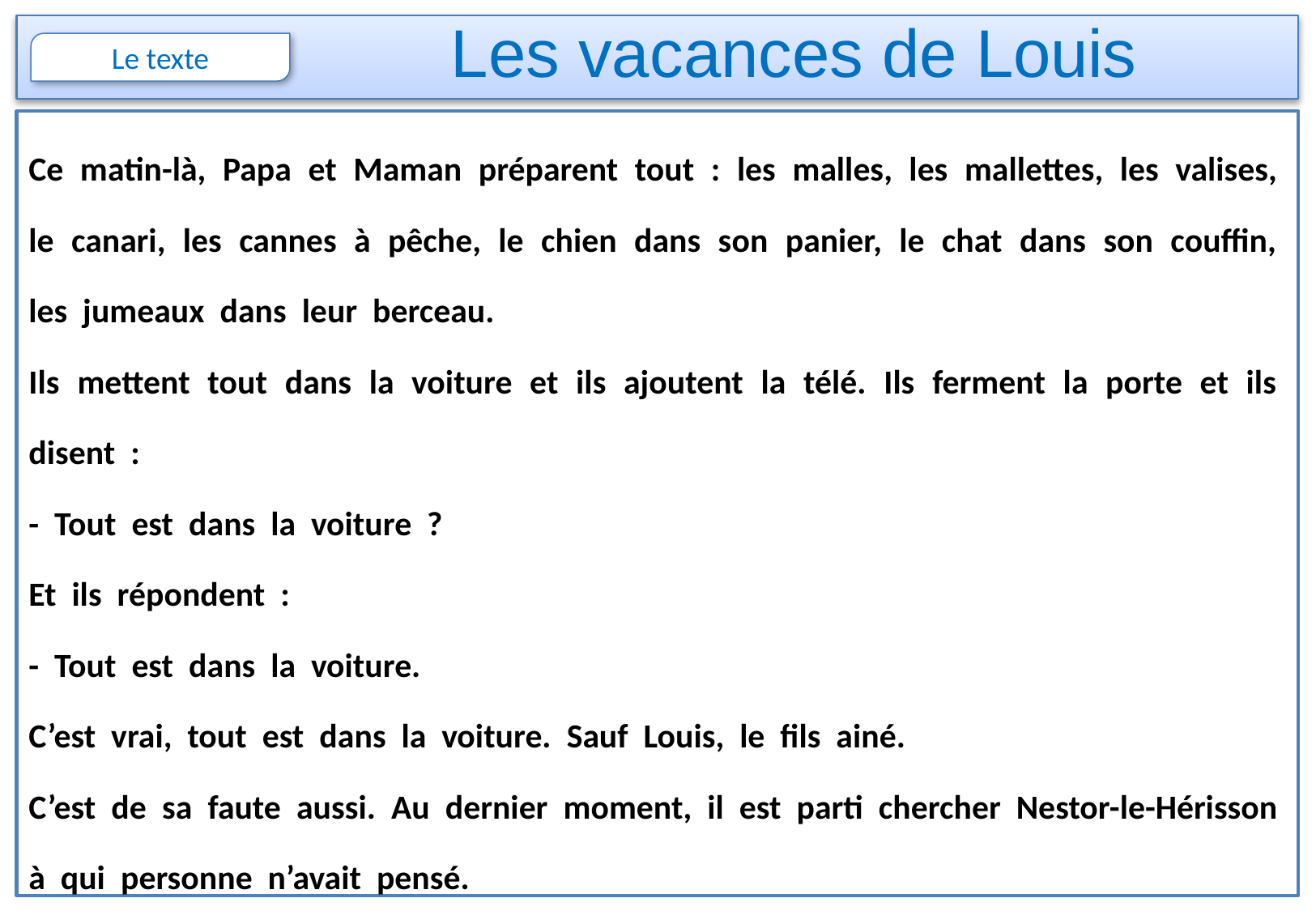

# Les vacances de Louis
Ce  matin-là,  Papa  et  Maman  préparent  tout  :  les  malles,  les  mallettes,  les  valises,  le  canari,  les  cannes  à  pêche,  le  chien  dans  son  panier,  le  chat  dans  son  couffin,  les  jumeaux  dans  leur  berceau.
Ils  mettent  tout  dans  la  voiture  et  ils  ajoutent  la  télé.  Ils  ferment  la  porte  et  ils  disent  :
-  Tout  est  dans  la  voiture  ?
Et  ils  répondent  :
-  Tout  est  dans  la  voiture.
C’est  vrai,  tout  est  dans  la  voiture.  Sauf  Louis,  le  fils  ainé.
C’est  de  sa  faute  aussi.  Au  dernier  moment,  il  est  parti  chercher  Nestor-le-Hérisson  à  qui  personne  n’avait  pensé.